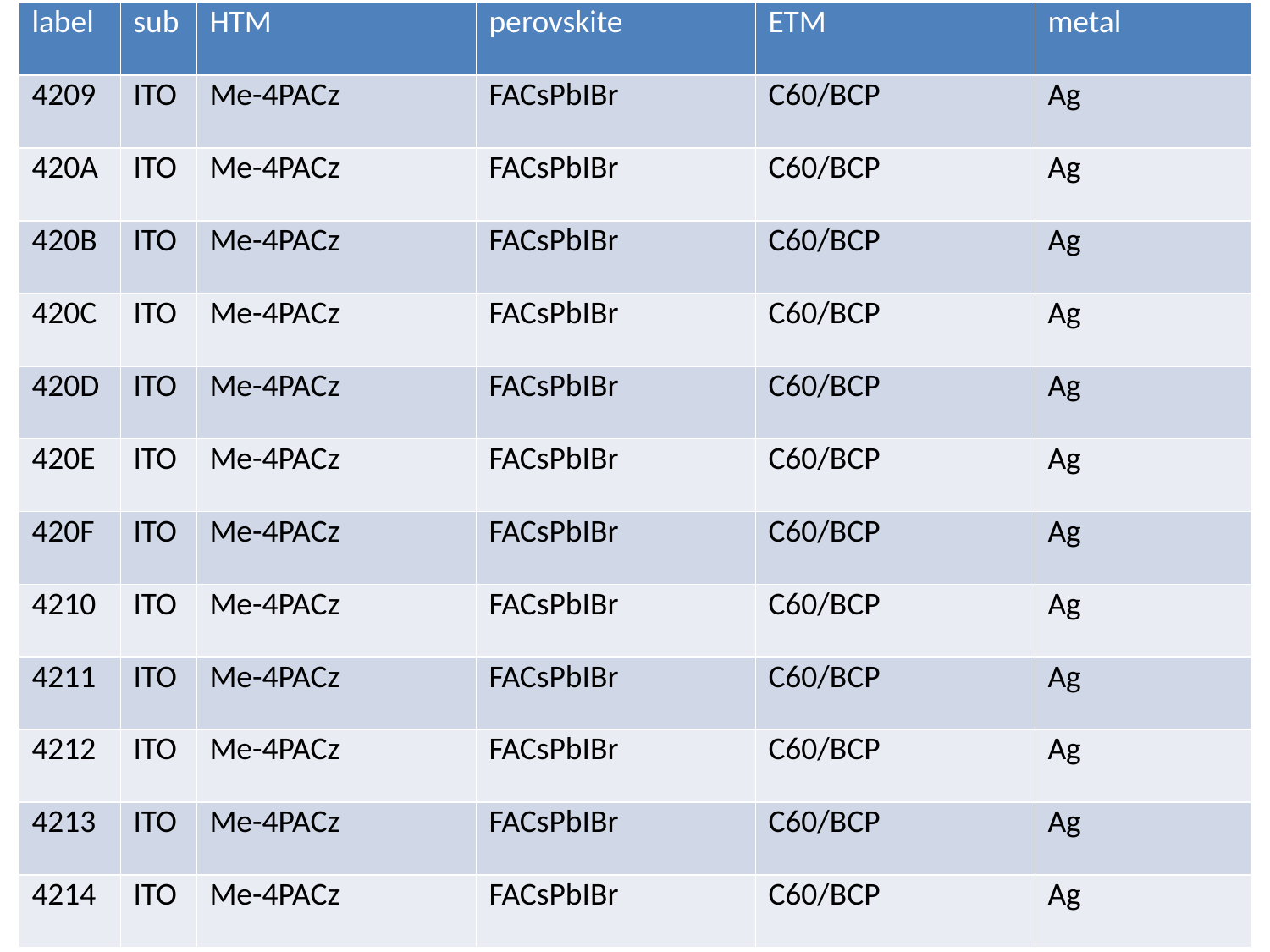

| label | sub | HTM | perovskite | ETM | metal |
| --- | --- | --- | --- | --- | --- |
| 4209 | ITO | Me-4PACz | FACsPbIBr | C60/BCP | Ag |
| 420A | ITO | Me-4PACz | FACsPbIBr | C60/BCP | Ag |
| 420B | ITO | Me-4PACz | FACsPbIBr | C60/BCP | Ag |
| 420C | ITO | Me-4PACz | FACsPbIBr | C60/BCP | Ag |
| 420D | ITO | Me-4PACz | FACsPbIBr | C60/BCP | Ag |
| 420E | ITO | Me-4PACz | FACsPbIBr | C60/BCP | Ag |
| 420F | ITO | Me-4PACz | FACsPbIBr | C60/BCP | Ag |
| 4210 | ITO | Me-4PACz | FACsPbIBr | C60/BCP | Ag |
| 4211 | ITO | Me-4PACz | FACsPbIBr | C60/BCP | Ag |
| 4212 | ITO | Me-4PACz | FACsPbIBr | C60/BCP | Ag |
| 4213 | ITO | Me-4PACz | FACsPbIBr | C60/BCP | Ag |
| 4214 | ITO | Me-4PACz | FACsPbIBr | C60/BCP | Ag |